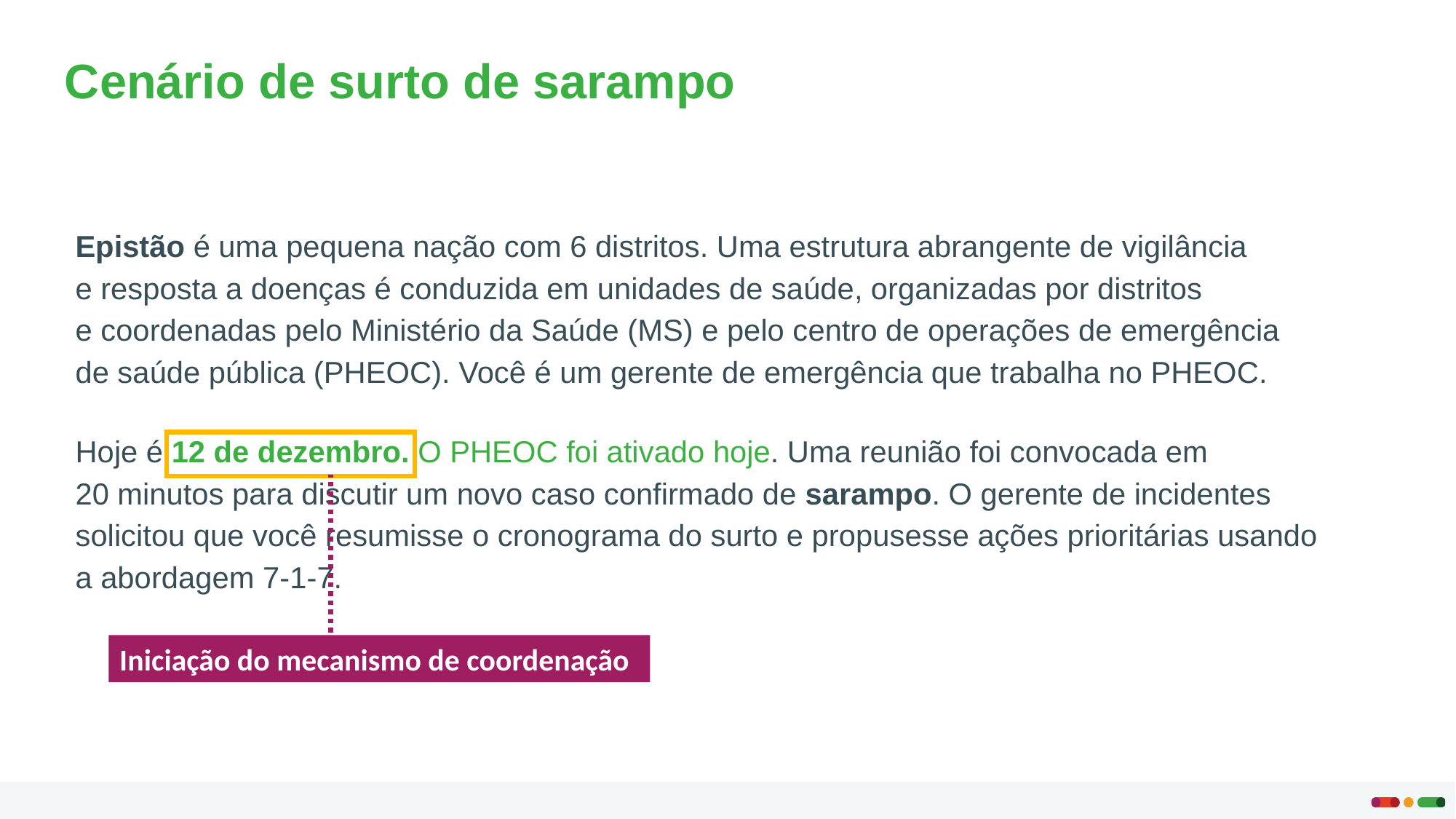

# Cenário de surto de sarampo
Epistão é uma pequena nação com 6 distritos. Uma estrutura abrangente de vigilância
e resposta a doenças é conduzida em unidades de saúde, organizadas por distritos
e coordenadas pelo Ministério da Saúde (MS) e pelo centro de operações de emergência
de saúde pública (PHEOC). Você é um gerente de emergência que trabalha no PHEOC.
Hoje é 12 de dezembro. O PHEOC foi ativado hoje. Uma reunião foi convocada em
20 minutos para discutir um novo caso confirmado de sarampo. O gerente de incidentes solicitou que você resumisse o cronograma do surto e propusesse ações prioritárias usando
a abordagem 7-1-7.

Iniciação do mecanismo de coordenação